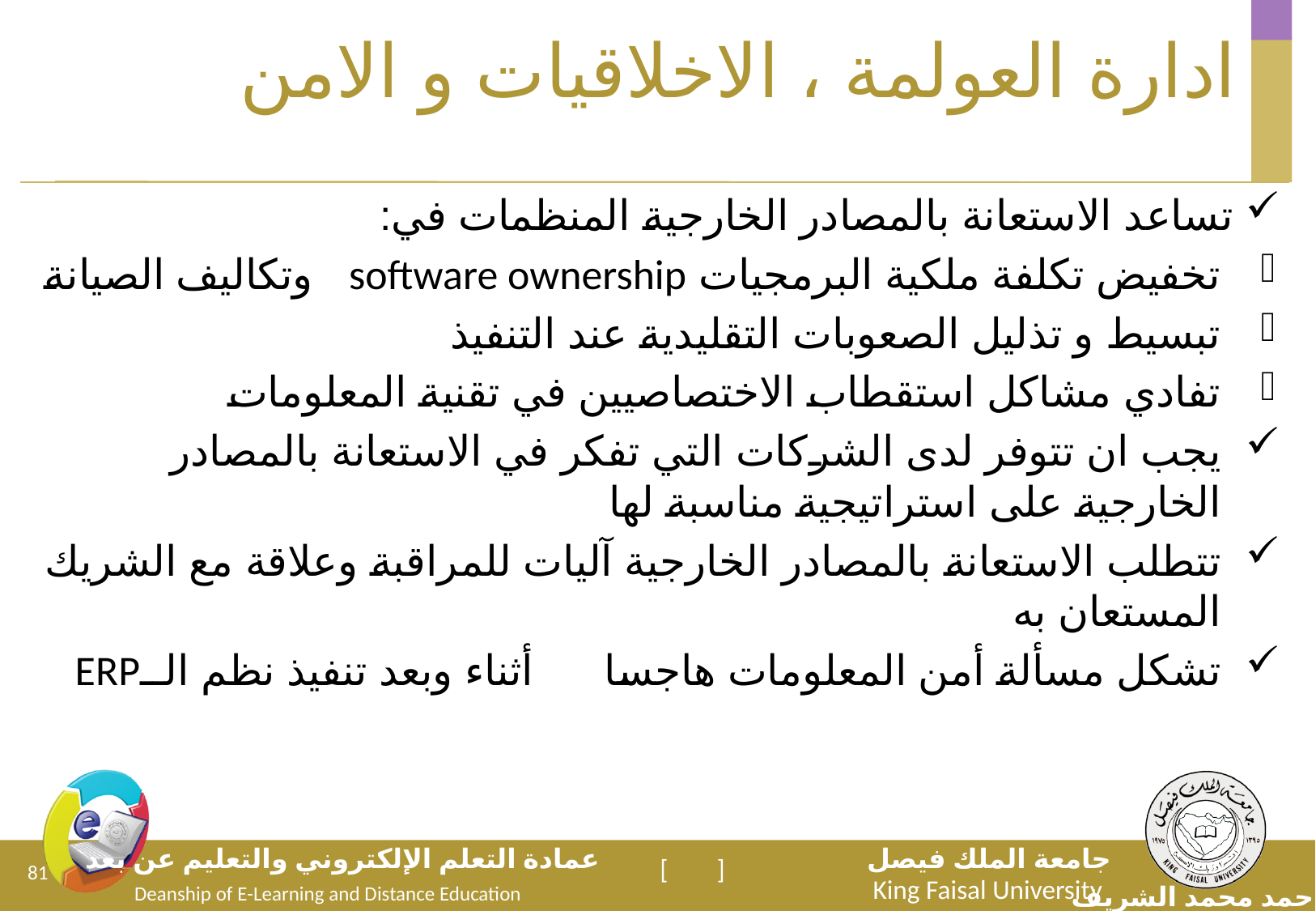

# ادارة العولمة ، الاخلاقيات و الامن
تساعد الاستعانة بالمصادر الخارجية المنظمات في:
تخفيض تكلفة ملكية البرمجيات software ownership   وتكاليف الصيانة
تبسيط و تذليل الصعوبات التقليدية عند التنفيذ
تفادي مشاكل استقطاب الاختصاصيين في تقنية المعلومات
يجب ان تتوفر لدى الشركات التي تفكر في الاستعانة بالمصادر الخارجية على استراتيجية مناسبة لها
تتطلب الاستعانة بالمصادر الخارجية آليات للمراقبة وعلاقة مع الشريك المستعان به
تشكل مسألة أمن المعلومات هاجسا      أثناء وبعد تنفيذ نظم الــERP

81